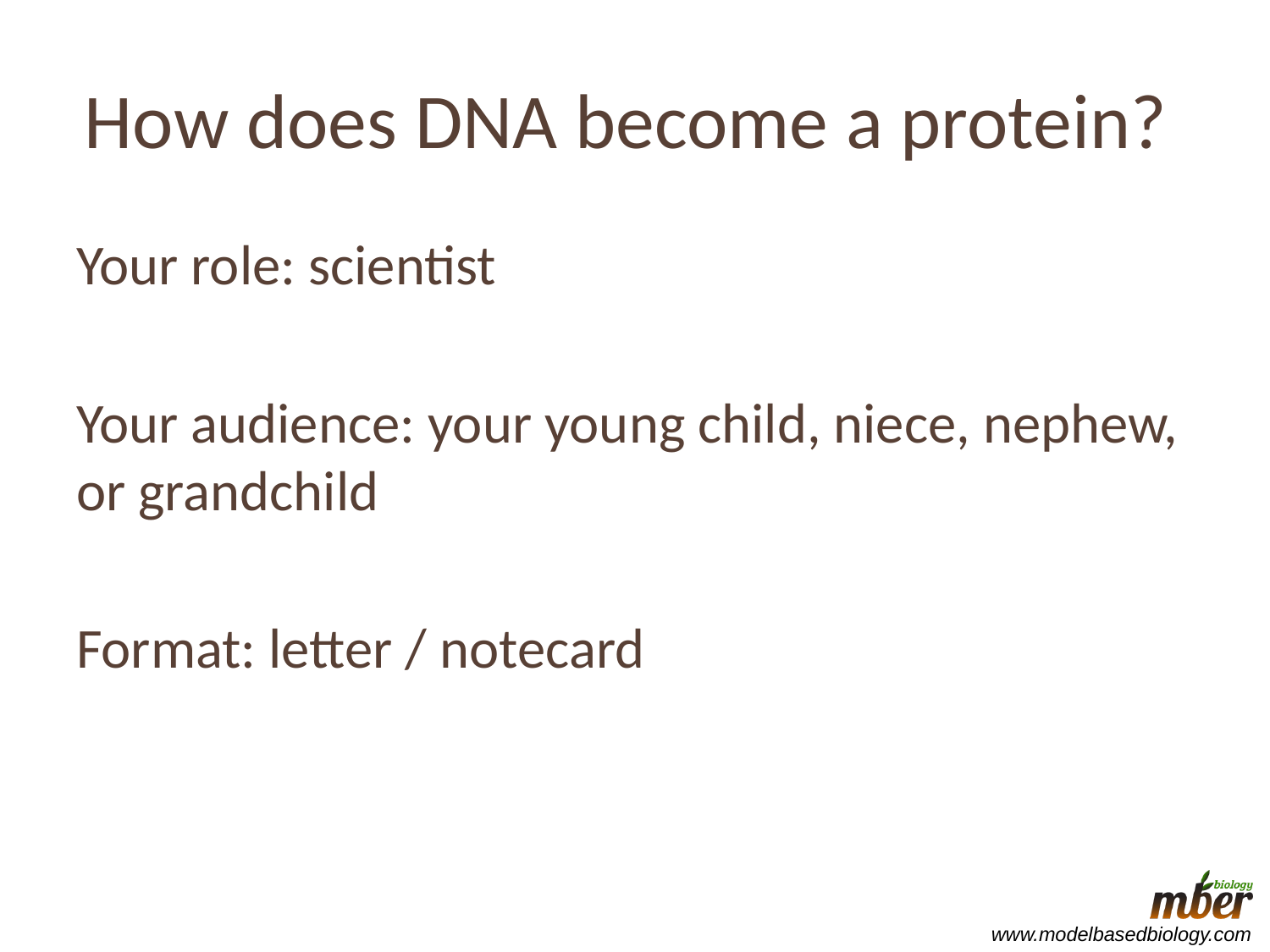

# How does DNA become a protein?
Your role: scientist

Your audience: your young child, niece, nephew, or grandchild

Format: letter / notecard